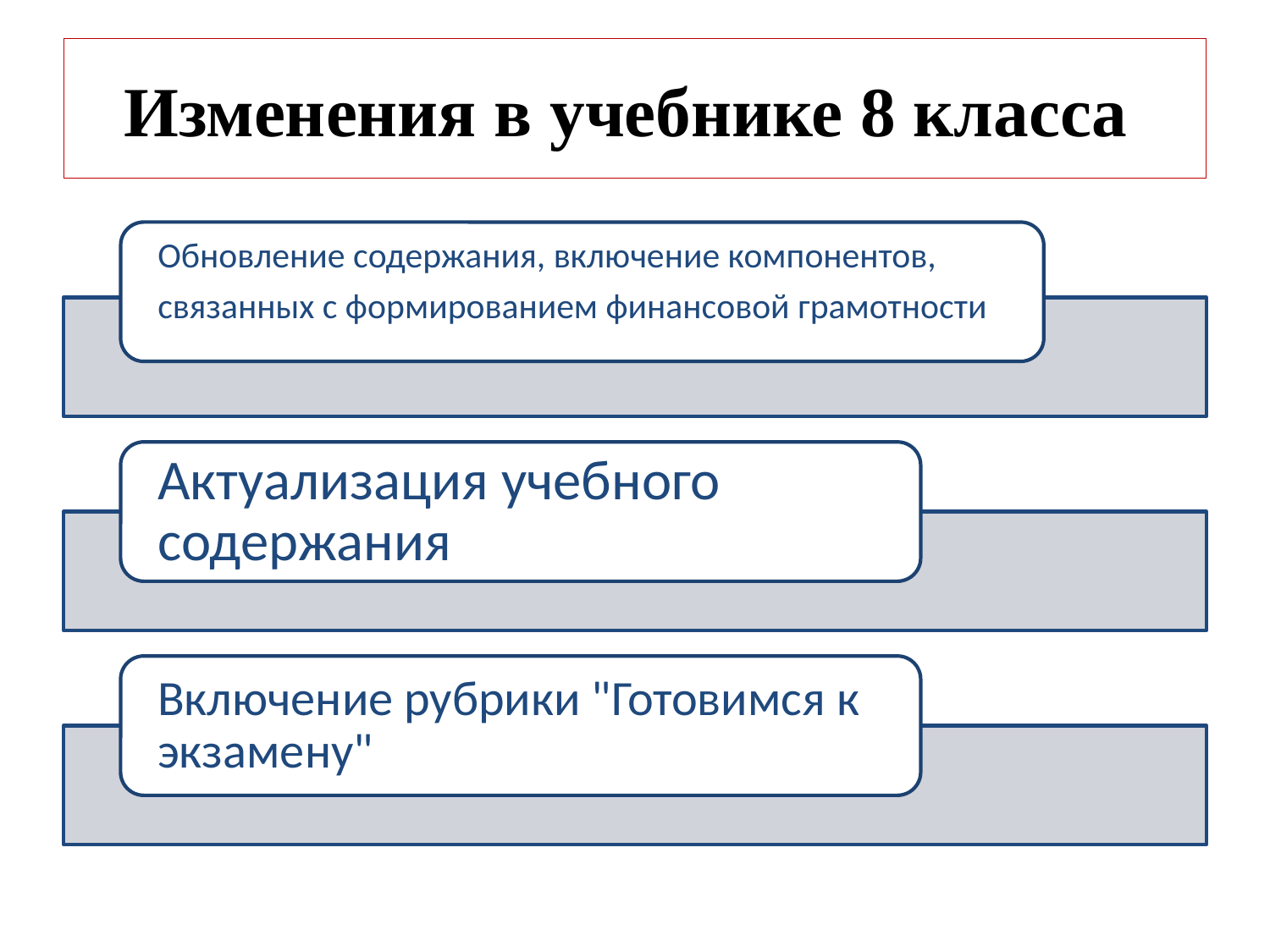

# Изменения в учебнике 8 класса

Обновление содержания, включение компонентов,
связанных с формированием финансовой грамотности

Актуализация учебного содержания
Включение рубрики "Готовимся к  экзамену"